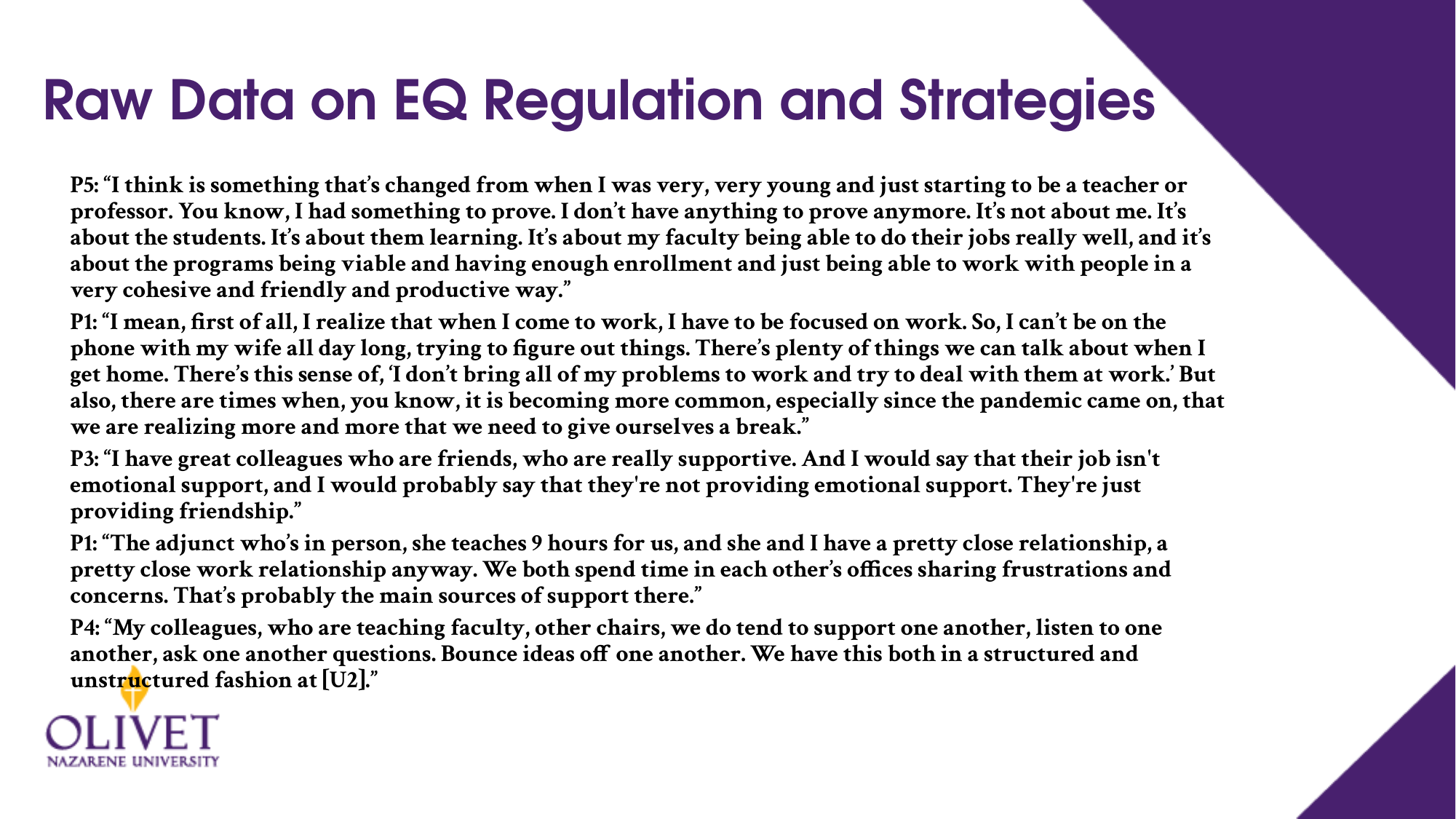

# Raw Data on EQ Regulation and Strategies
P5: “I think is something that’s changed from when I was very, very young and just starting to be a teacher or professor. You know, I had something to prove. I don’t have anything to prove anymore. It’s not about me. It’s about the students. It’s about them learning. It’s about my faculty being able to do their jobs really well, and it’s about the programs being viable and having enough enrollment and just being able to work with people in a very cohesive and friendly and productive way.”
P1: “I mean, first of all, I realize that when I come to work, I have to be focused on work. So, I can’t be on the phone with my wife all day long, trying to figure out things. There’s plenty of things we can talk about when I get home. There’s this sense of, ‘I don’t bring all of my problems to work and try to deal with them at work.’ But also, there are times when, you know, it is becoming more common, especially since the pandemic came on, that we are realizing more and more that we need to give ourselves a break.”
P3: “I have great colleagues who are friends, who are really supportive. And I would say that their job isn't emotional support, and I would probably say that they're not providing emotional support. They're just providing friendship.”
P1: “The adjunct who’s in person, she teaches 9 hours for us, and she and I have a pretty close relationship, a pretty close work relationship anyway. We both spend time in each other’s offices sharing frustrations and concerns. That’s probably the main sources of support there.”
P4: “My colleagues, who are teaching faculty, other chairs, we do tend to support one another, listen to one another, ask one another questions. Bounce ideas off one another. We have this both in a structured and unstructured fashion at [U2].”